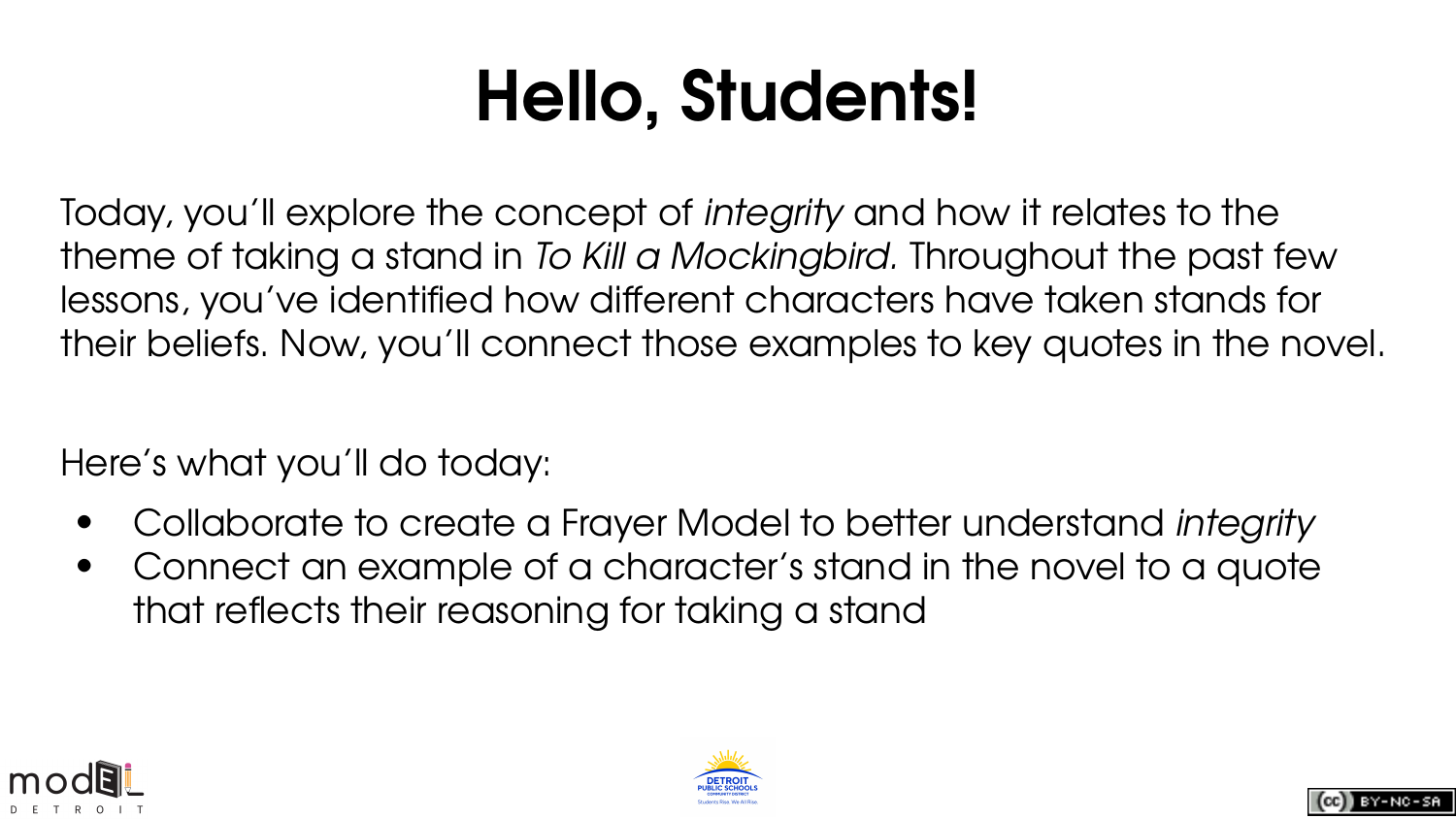

# Hello, Students!
Today, you’ll explore the concept of integrity and how it relates to the theme of taking a stand in To Kill a Mockingbird. Throughout the past few lessons, you’ve identified how different characters have taken stands for their beliefs. Now, you’ll connect those examples to key quotes in the novel.

Here’s what you’ll do today:
Collaborate to create a Frayer Model to better understand integrity
Connect an example of a character’s stand in the novel to a quote that reflects their reasoning for taking a stand